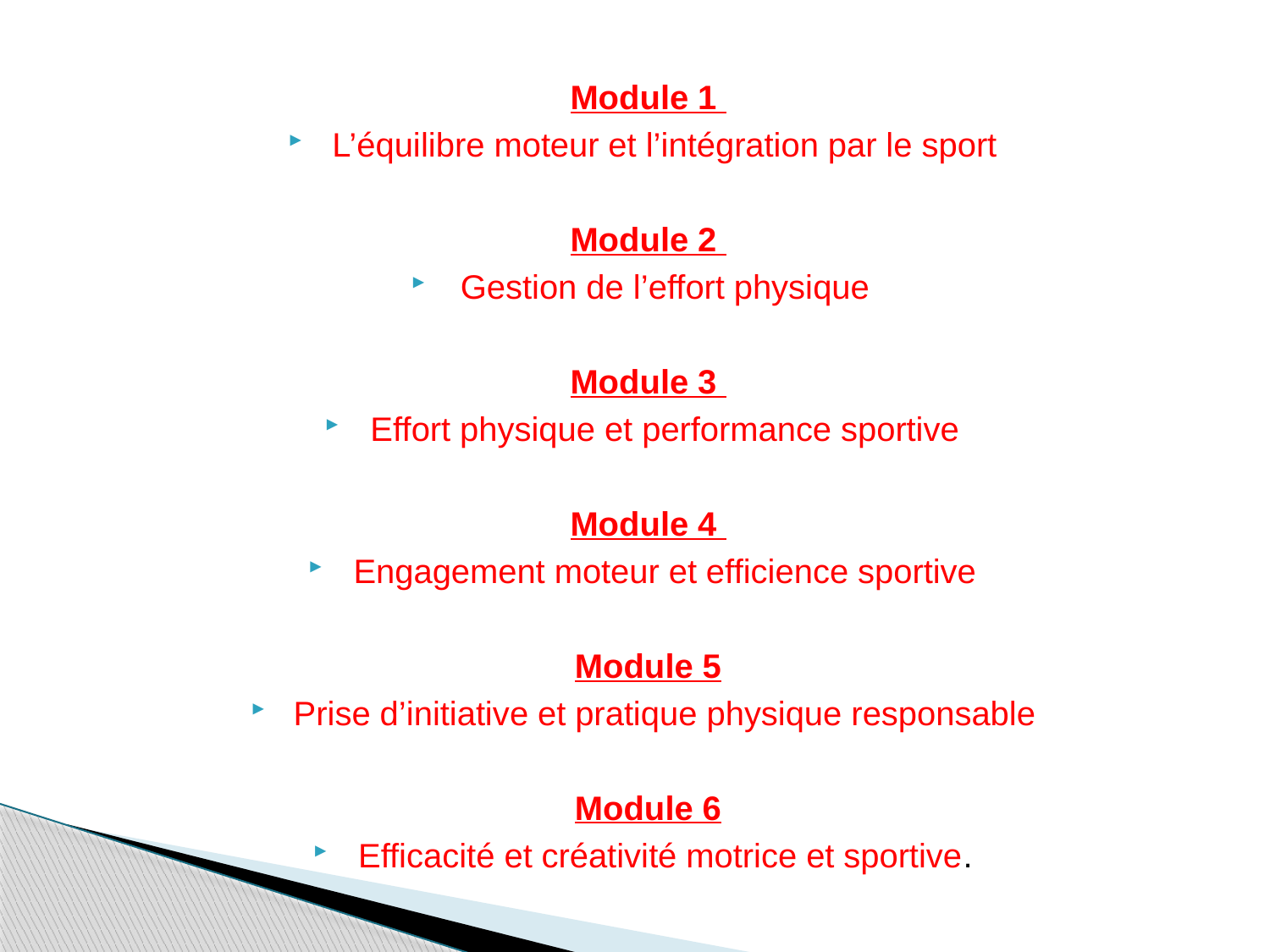

Module 1
L’équilibre moteur et l’intégration par le sport

Module 2
Gestion de l’effort physique

Module 3
Effort physique et performance sportive

Module 4
Engagement moteur et efficience sportive

Module 5
Prise d’initiative et pratique physique responsable

Module 6
Efficacité et créativité motrice et sportive.